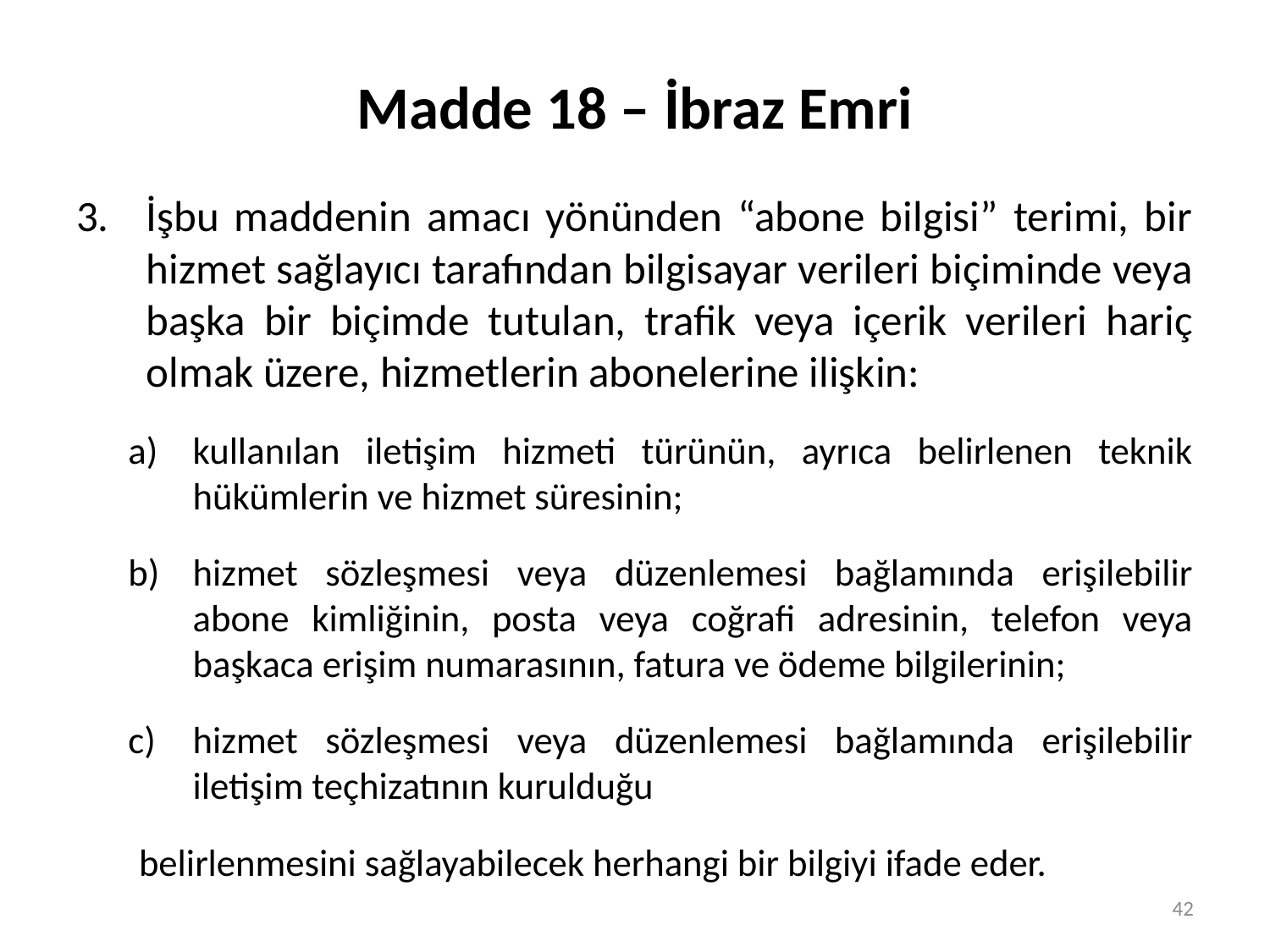

# Madde 18 – İbraz Emri
İşbu maddenin amacı yönünden “abone bilgisi” terimi, bir hizmet sağlayıcı tarafından bilgisayar verileri biçiminde veya başka bir biçimde tutulan, trafik veya içerik verileri hariç olmak üzere, hizmetlerin abonelerine ilişkin:
kullanılan iletişim hizmeti türünün, ayrıca belirlenen teknik hükümlerin ve hizmet süresinin;
hizmet sözleşmesi veya düzenlemesi bağlamında erişilebilir abone kimliğinin, posta veya coğrafi adresinin, telefon veya başkaca erişim numarasının, fatura ve ödeme bilgilerinin;
hizmet sözleşmesi veya düzenlemesi bağlamında erişilebilir iletişim teçhizatının kurulduğu
 belirlenmesini sağlayabilecek herhangi bir bilgiyi ifade eder.
42